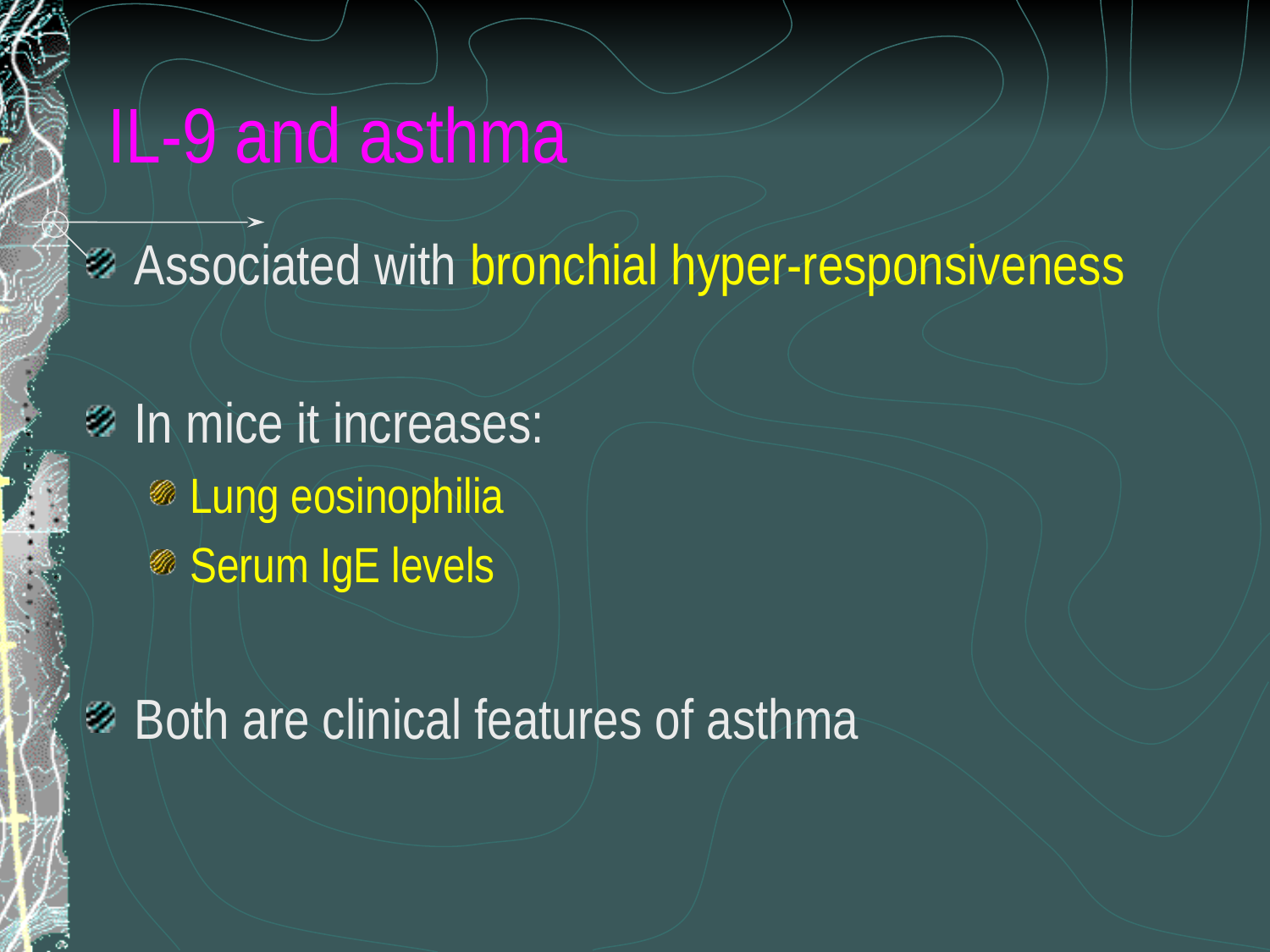

# IL-9 and asthma
Associated with bronchial hyper-responsiveness

In mice it increases:
Lung eosinophilia
Serum IgE levels

Both are clinical features of asthma